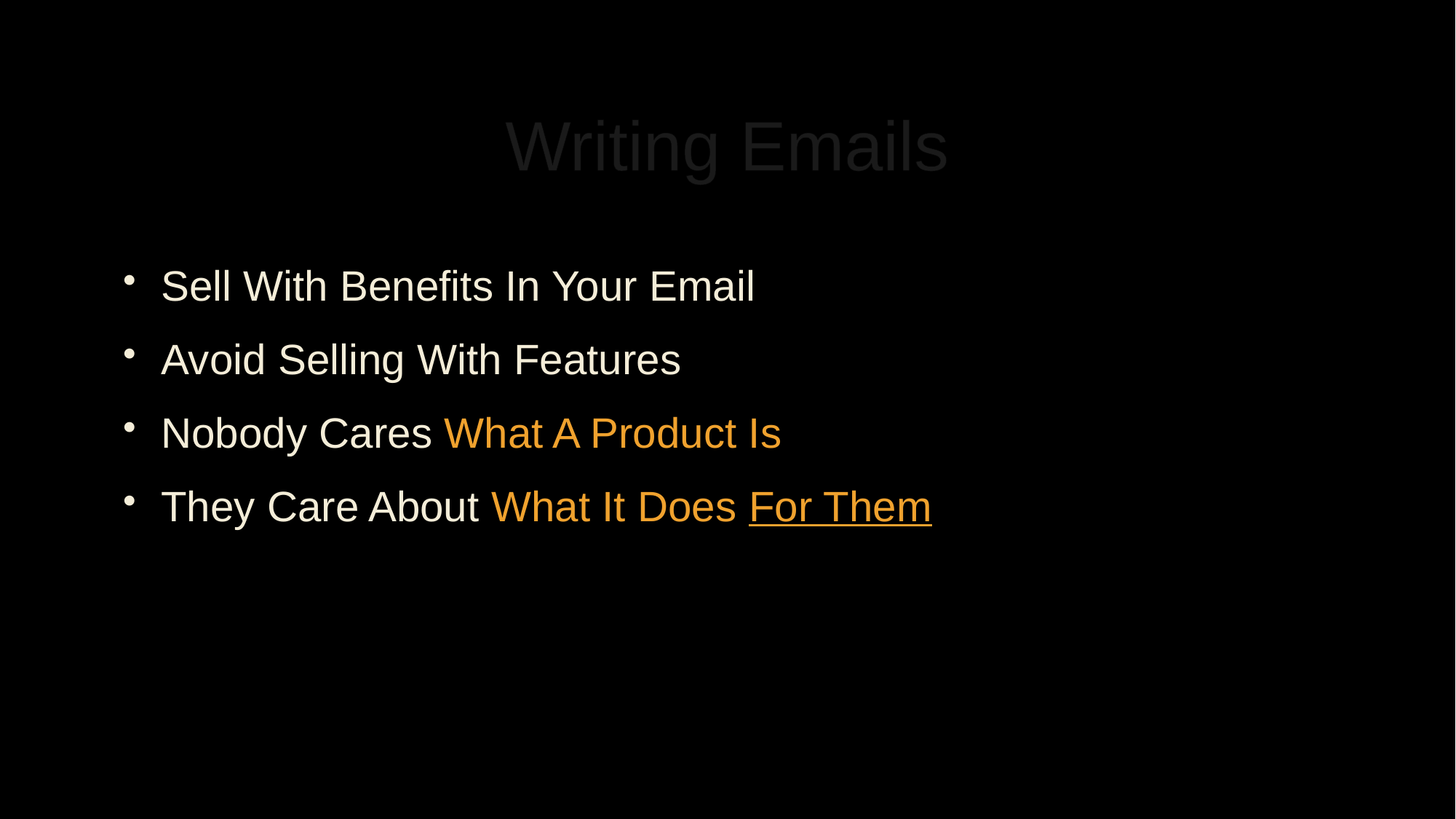

# Writing Emails
Sell With Benefits In Your Email
Avoid Selling With Features
Nobody Cares What A Product Is
They Care About What It Does For Them